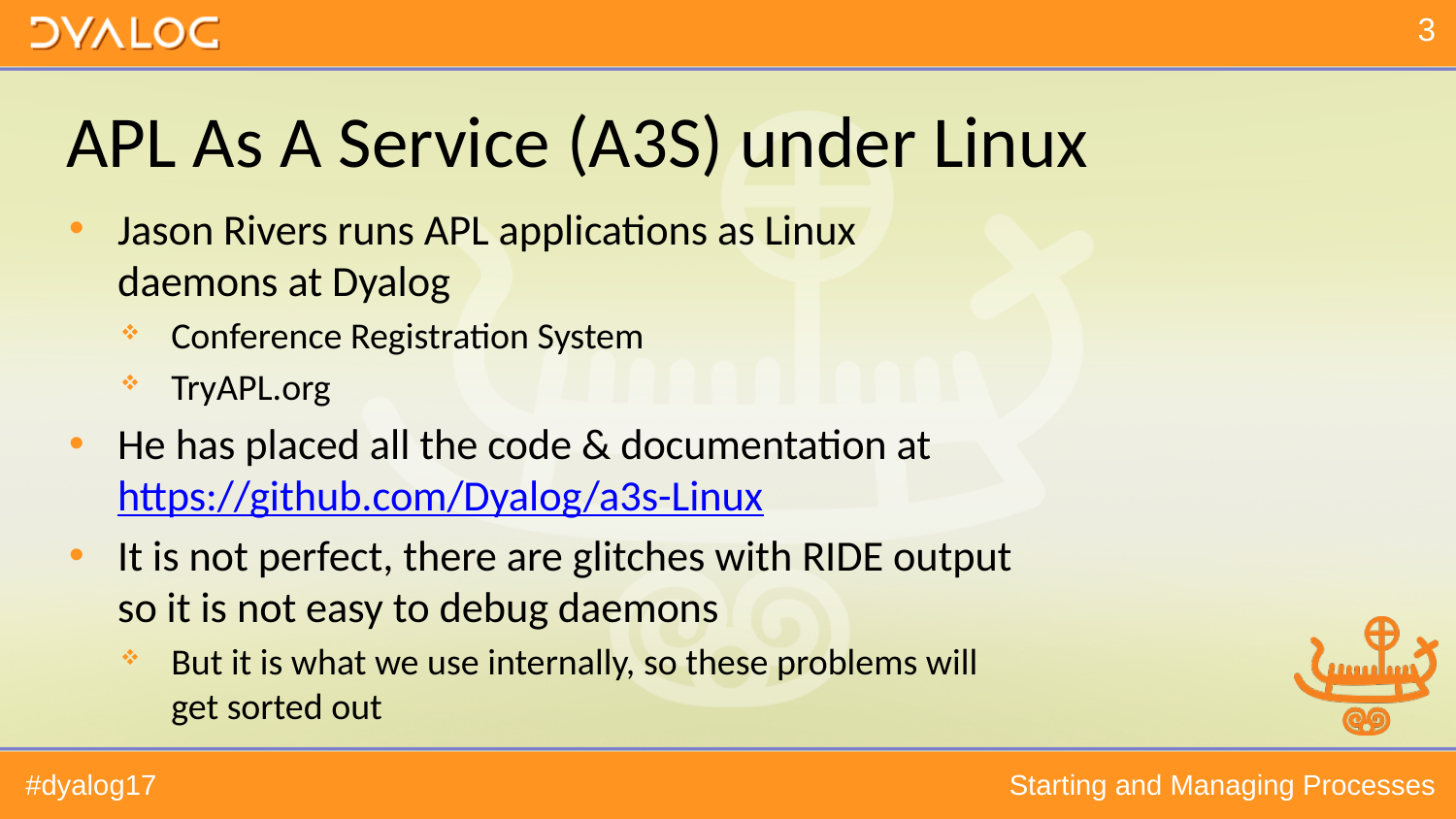

# APL As A Service (A3S) under Linux

Jason Rivers runs APL applications as Linux daemons at Dyalog
Conference Registration System
TryAPL.org
He has placed all the code & documentation at https://github.com/Dyalog/a3s-Linux
It is not perfect, there are glitches with RIDE output so it is not easy to debug daemons
But it is what we use internally, so these problems will get sorted out